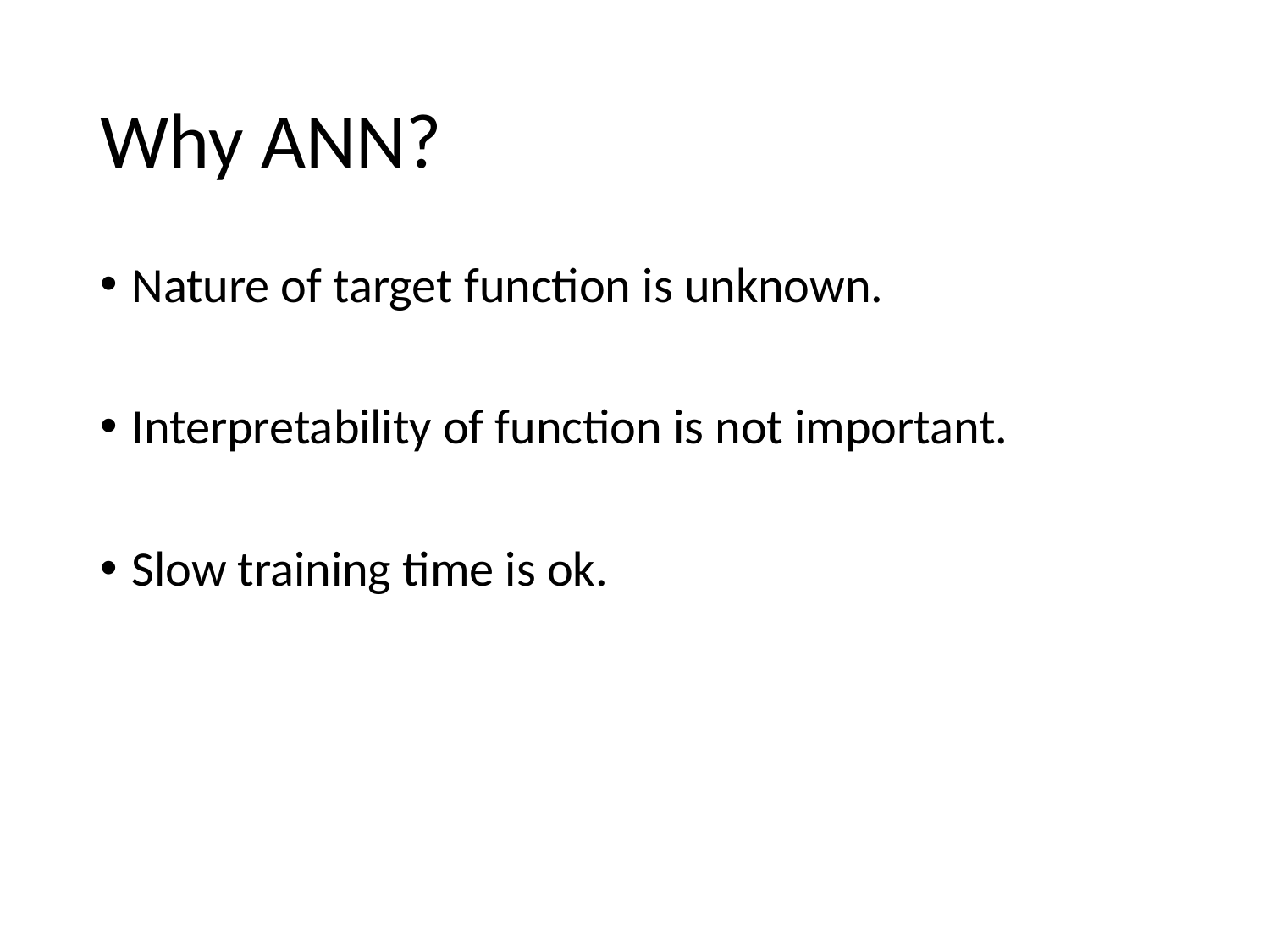

# Why ANN?
Nature of target function is unknown.

Interpretability of function is not important.

Slow training time is ok.